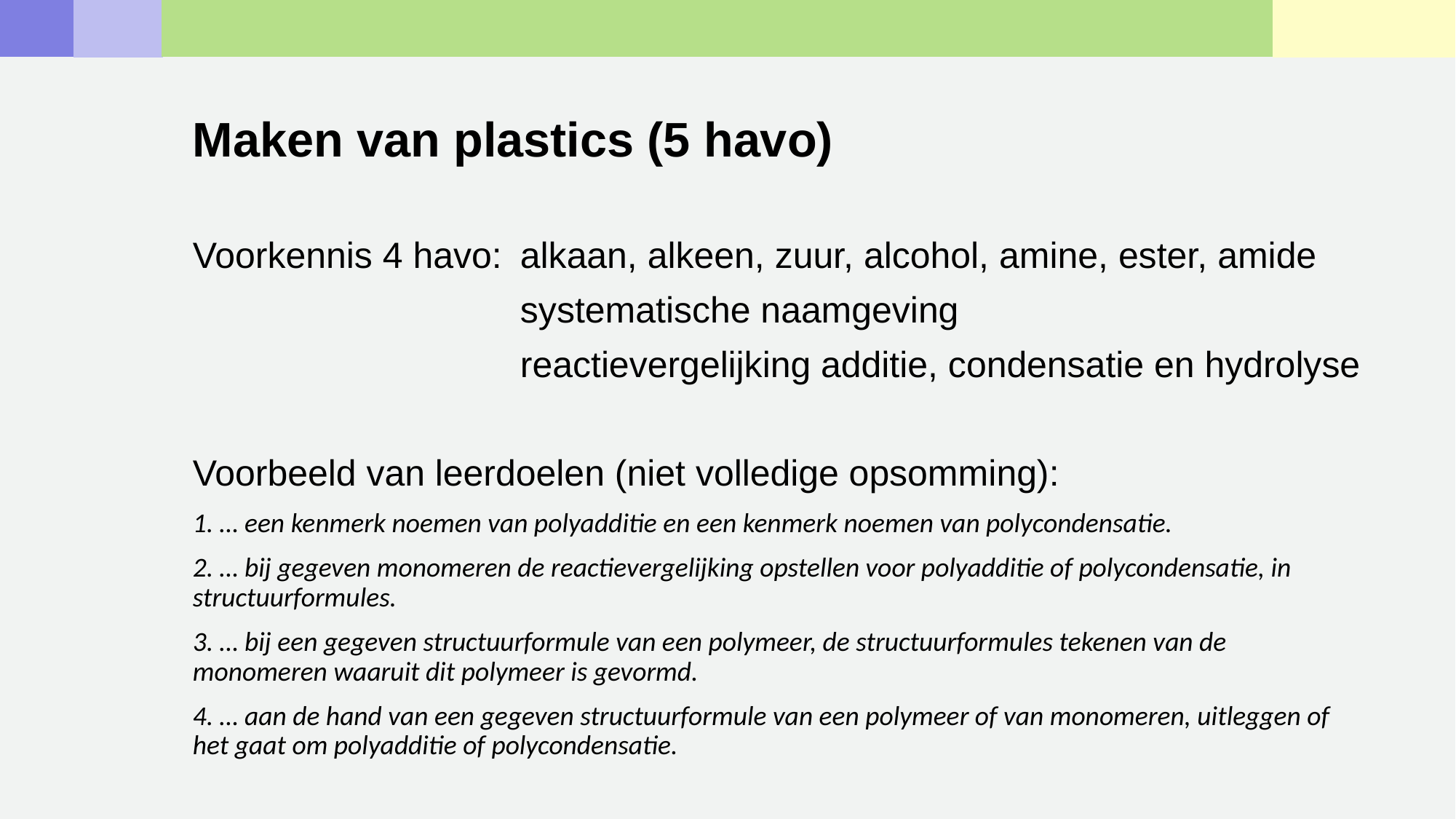

Maken van plastics (5 havo)

Voorkennis 4 havo: 	alkaan, alkeen, zuur, alcohol, amine, ester, amide
			systematische naamgeving
			reactievergelijking additie, condensatie en hydrolyse

Voorbeeld van leerdoelen (niet volledige opsomming):
1. … een kenmerk noemen van polyadditie en een kenmerk noemen van polycondensatie.
2. … bij gegeven monomeren de reactievergelijking opstellen voor polyadditie of polycondensatie, in structuurformules.
3. … bij een gegeven structuurformule van een polymeer, de structuurformules tekenen van de monomeren waaruit dit polymeer is gevormd.
4. … aan de hand van een gegeven structuurformule van een polymeer of van monomeren, uitleggen of het gaat om polyadditie of polycondensatie.